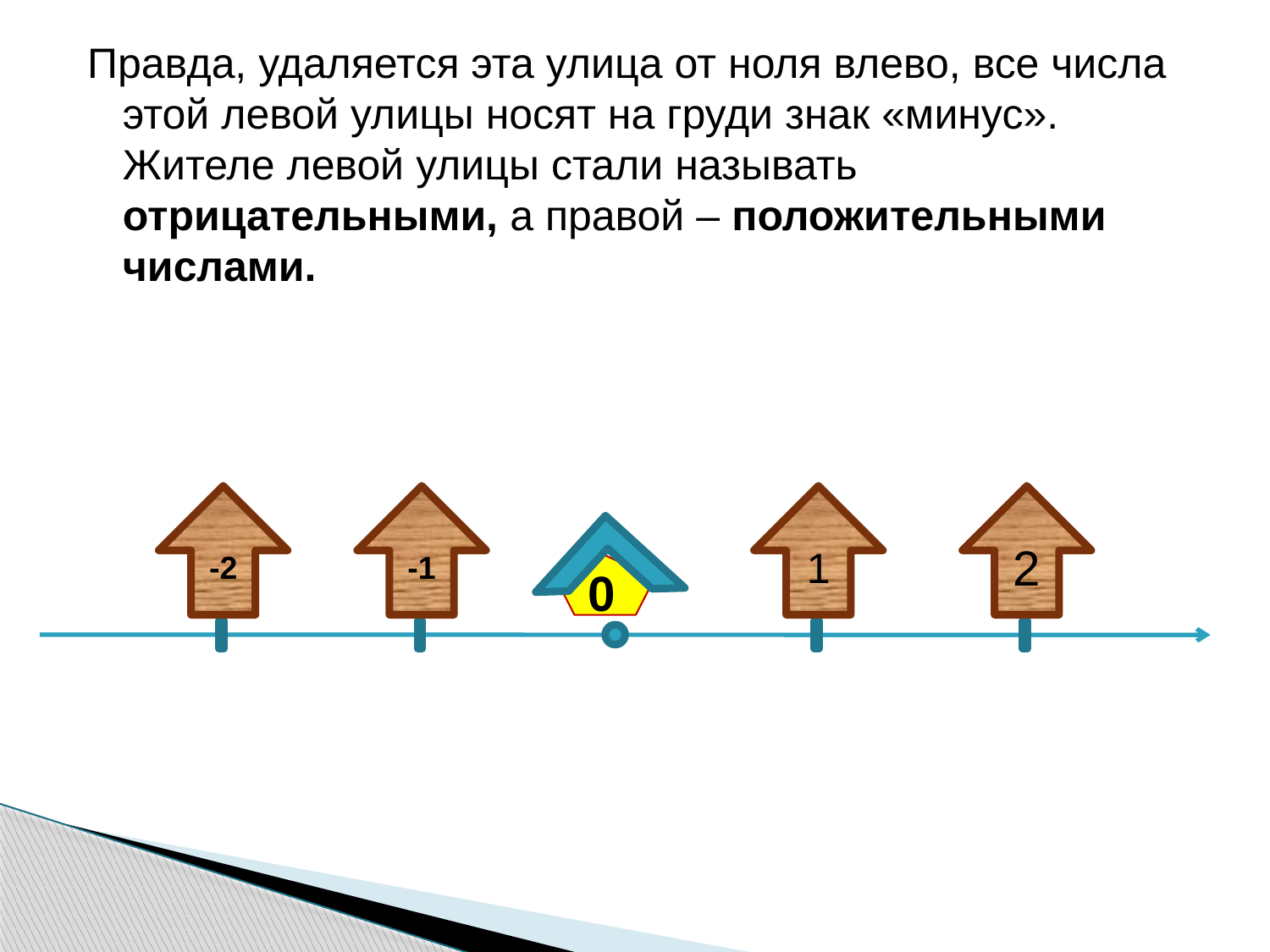

Правда, удаляется эта улица от ноля влево, все числа этой левой улицы носят на груди знак «минус». Жителе левой улицы стали называть отрицательными, а правой – положительными числами.
Един
-2
-1
1
2

0